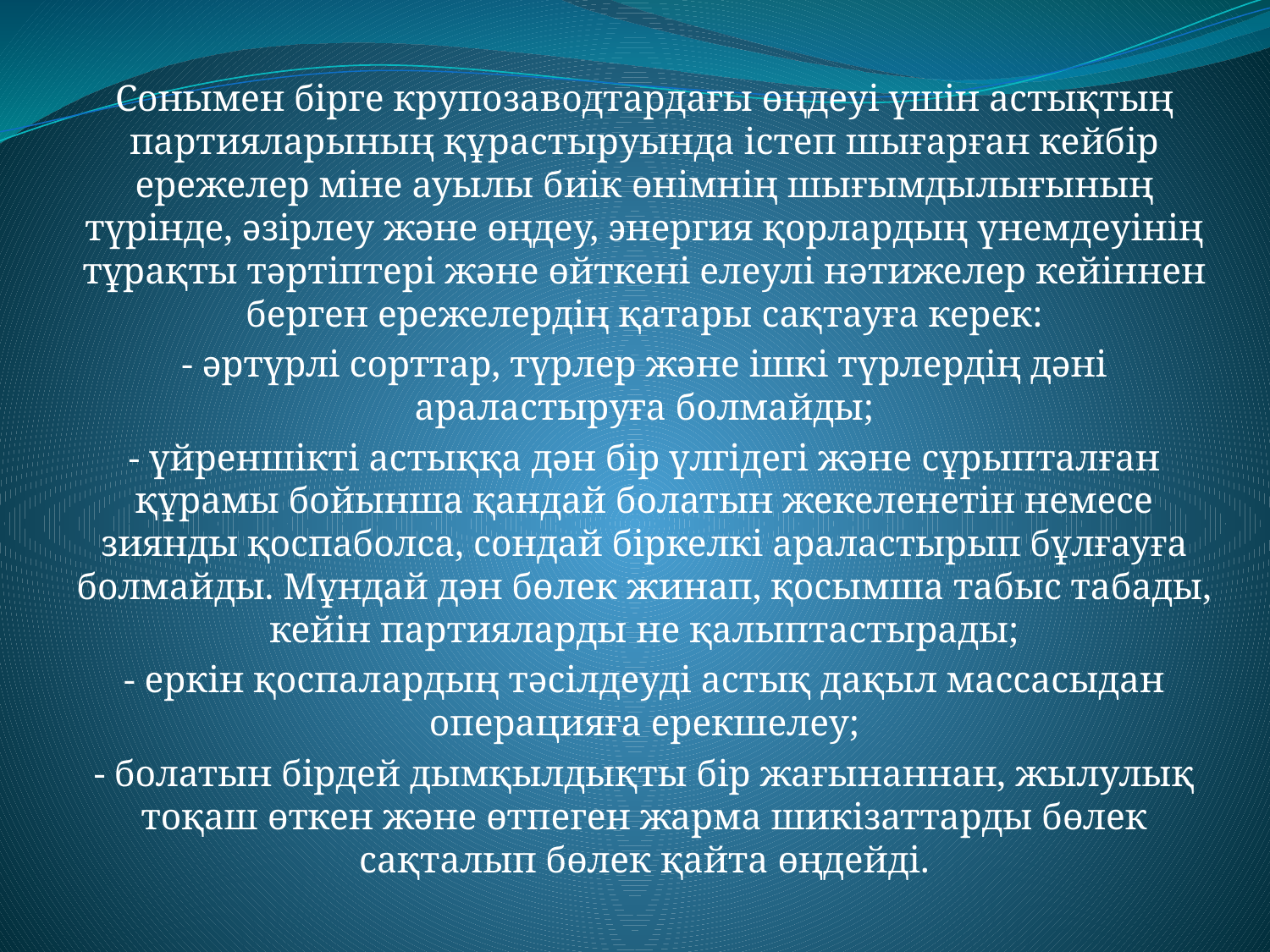

Сонымен бiрге крупозаводтардағы өңдеуi үшiн астықтың партияларының құрастыруында iстеп шығарған кейбiр ережелер мiне ауылы биiк өнiмнiң шығымдылығының түрiнде, әзiрлеу және өңдеу, энергия қорлардың үнемдеуiнiң тұрақты тәртiптерi және өйткенi елеулi нәтижелер кейiннен берген ережелердiң қатары сақтауға керек:
- әртүрлi сорттар, түрлер және iшкi түрлердiң дәнi араластыруға болмайды;
- үйреншiктi астыққа дән бiр үлгiдегi және сұрыпталған құрамы бойынша қандай болатын жекеленетiн немесе зиянды қоспаболса, сондай бiркелкi араластырып бұлғауға болмайды. Мұндай дән бөлек жинап, қосымша табыс табады, кейiн партияларды не қалыптастырады;
- еркiн қоспалардың тәсiлдеудi астық дақыл массасыдан операцияға ерекшелеу;
- болатын бiрдей дымқылдықты бiр жағынаннан, жылулық тоқаш өткен және өтпеген жарма шикiзаттарды бөлек сақталып бөлек қайта өңдейдi.